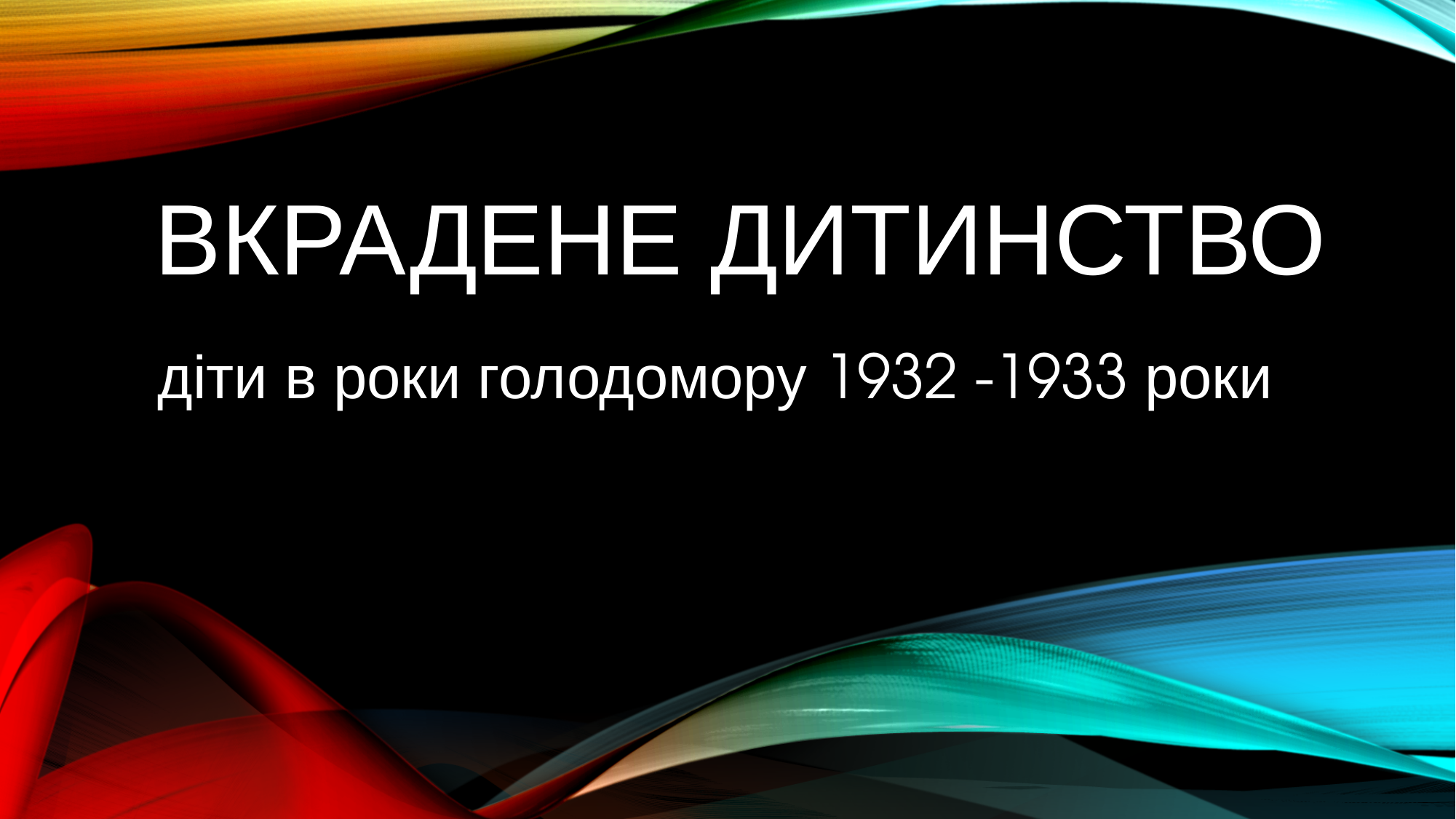

# Вкрадене дитинство
діти в роки голодомору 1932 -1933 роки